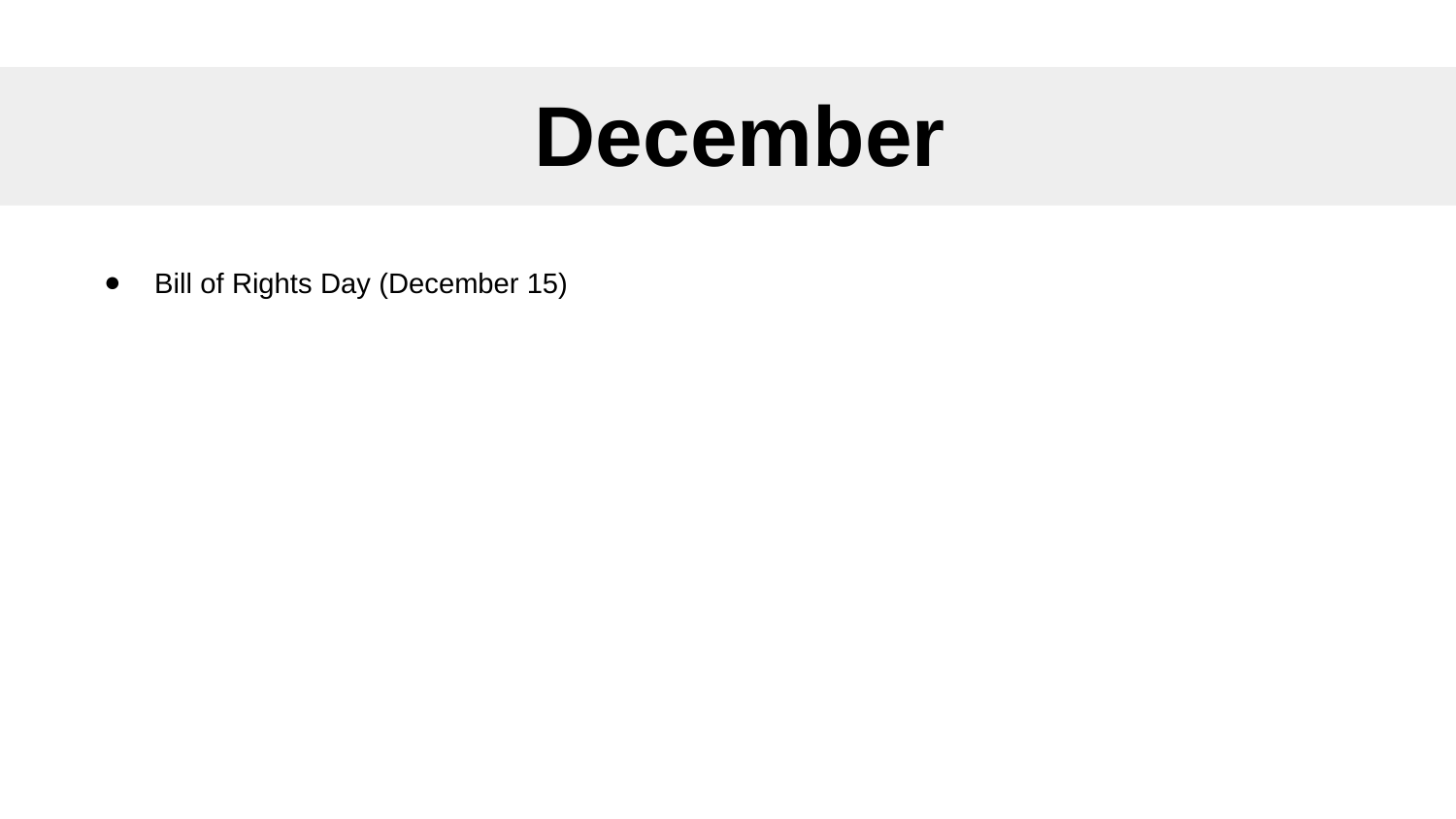

December
Bill of Rights Day (December 15)